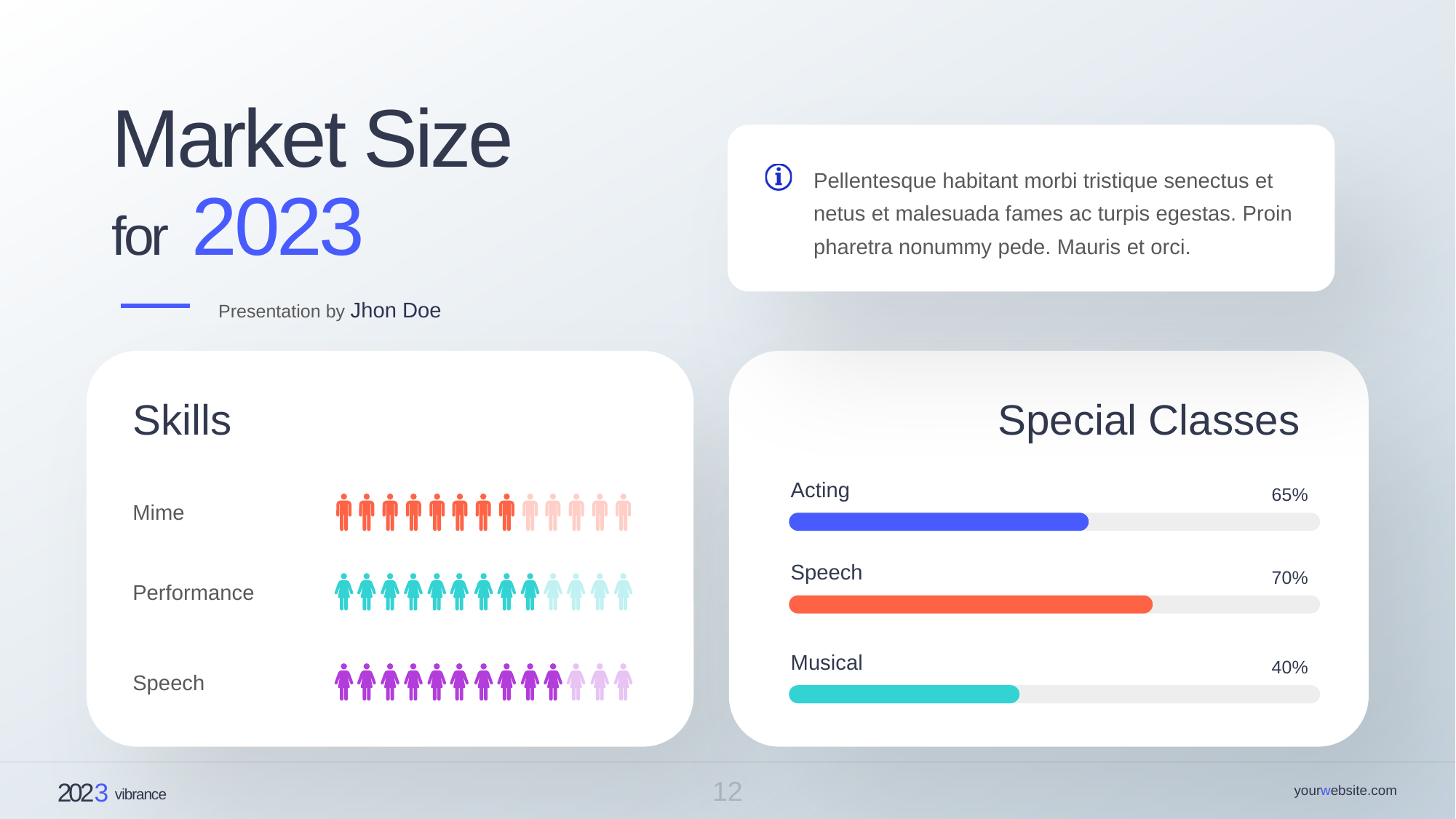

Market Size for 2023
Presentation by Jhon Doe

Pellentesque habitant morbi tristique senectus et netus et malesuada fames ac turpis egestas. Proin pharetra nonummy pede. Mauris et orci.

Skills

Mime

Performance

Speech

Special Classes
Acting
65%

Speech
70%

Musical
40%